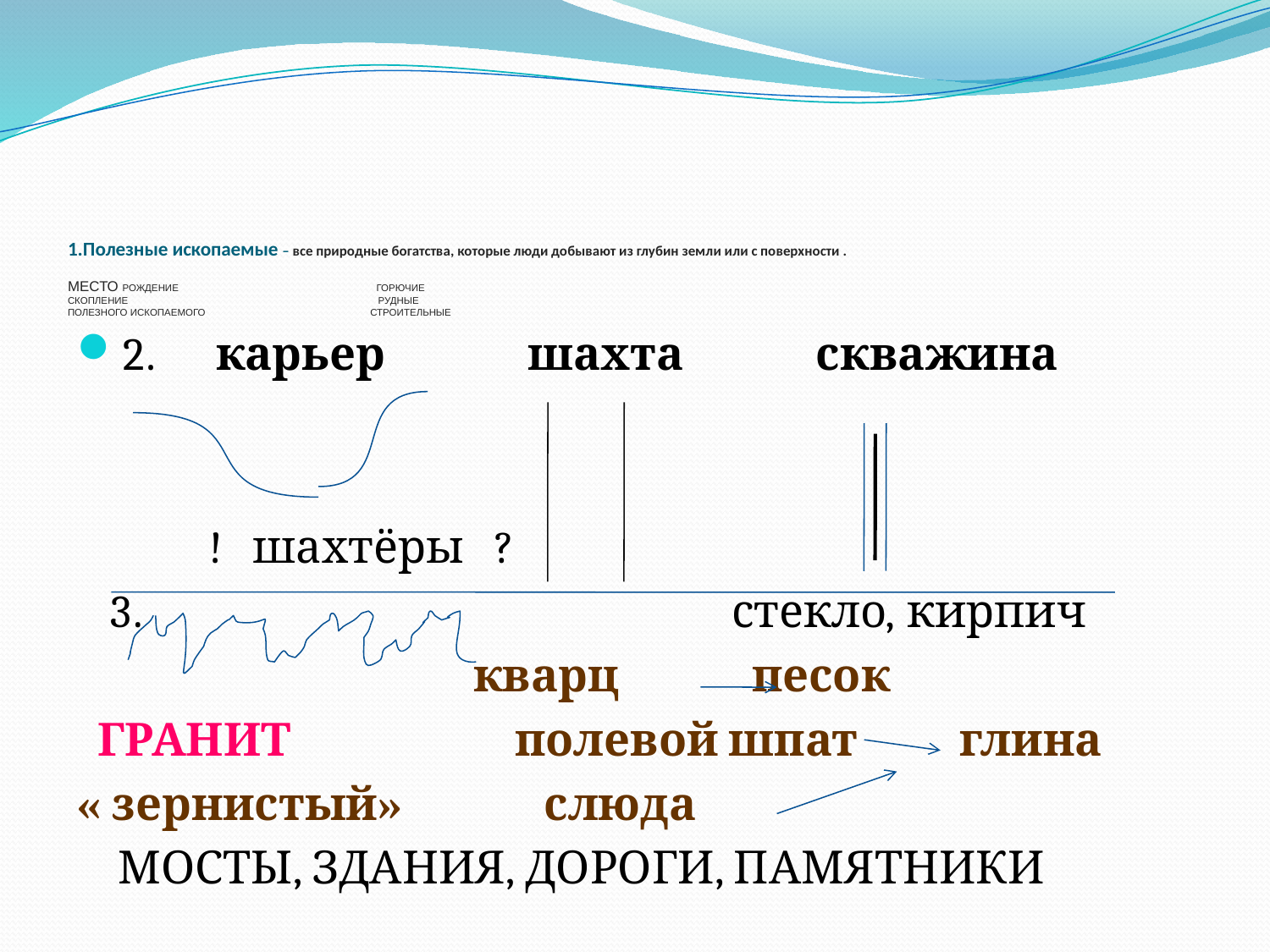

# 1.Полезные ископаемые – все природные богатства, которые люди добывают из глубин земли или с поверхности . МЕСТО РОЖДЕНИЕ                                                                        ГОРЮЧИЕ СКОПЛЕНИЕ                                                                                           РУДНЫЕ ПОЛЕЗНОГО ИСКОПАЕМОГО                                                            СТРОИТЕЛЬНЫЕ
2.      карьер              шахта             скважина

             !   шахтёры   ?
   3.                                                          стекло, кирпич
                                       кварц             песок
  ГРАНИТ                      полевой шпат          глина
« зернистый»              слюда
    МОСТЫ, ЗДАНИЯ, ДОРОГИ, ПАМЯТНИКИ